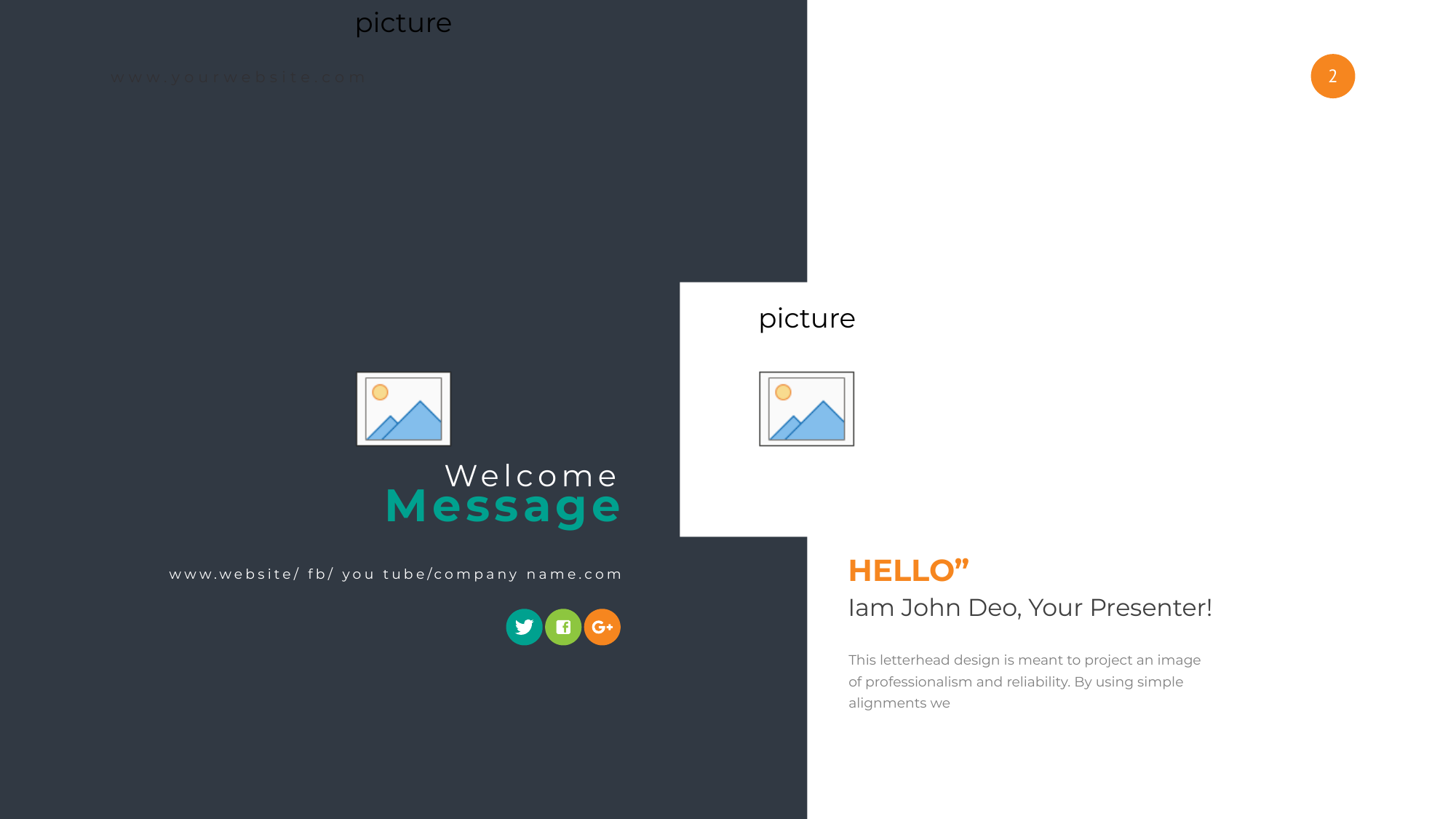

2
www.yourwebsite.com

Welcome Message
HELLO”
Iam John Deo, Your Presenter!
This letterhead design is meant to project an image of professionalism and reliability. By using simple alignments we
www.website/ fb/ you tube/company name.com